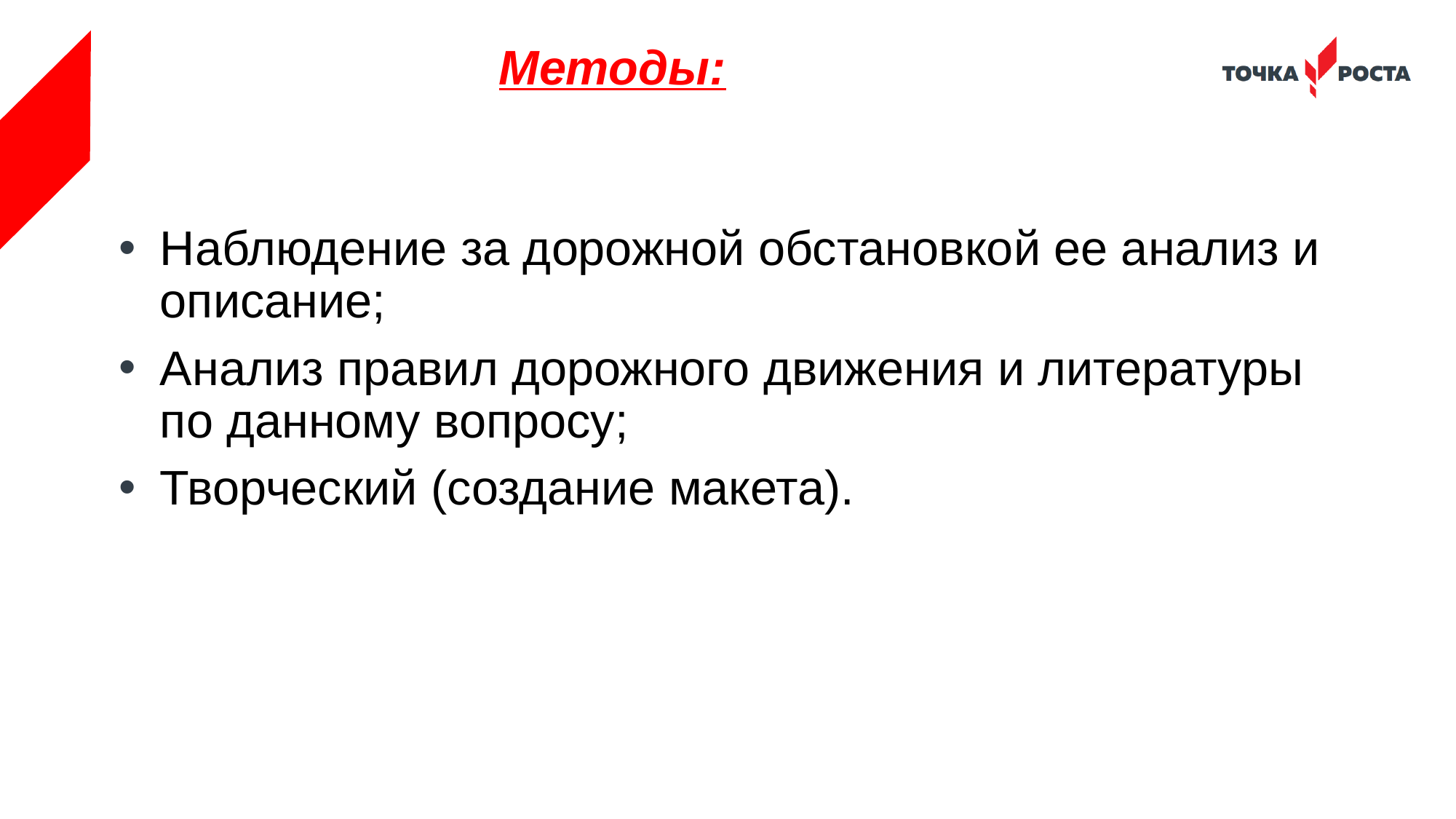

# Методы:
Наблюдение за дорожной обстановкой ее анализ и описание;
Анализ правил дорожного движения и литературы по данному вопросу;
Творческий (создание макета).